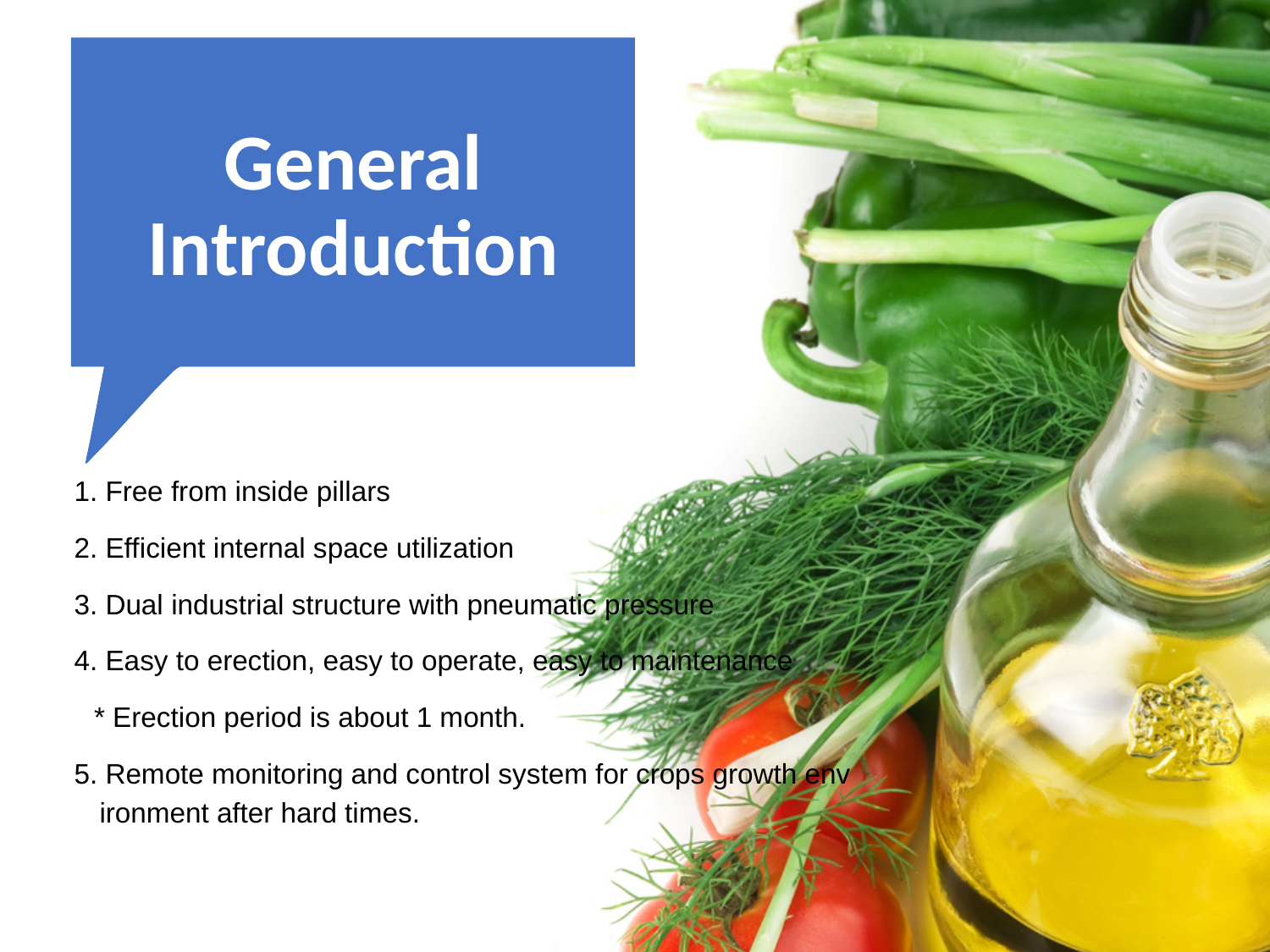

General Introduction
1. Free from inside pillars
2. Efficient internal space utilization
3. Dual industrial structure with pneumatic pressure
4. Easy to erection, easy to operate, easy to maintenance
* Erection period is about 1 month.
5. Remote monitoring and control system for crops growth environment after hard times.